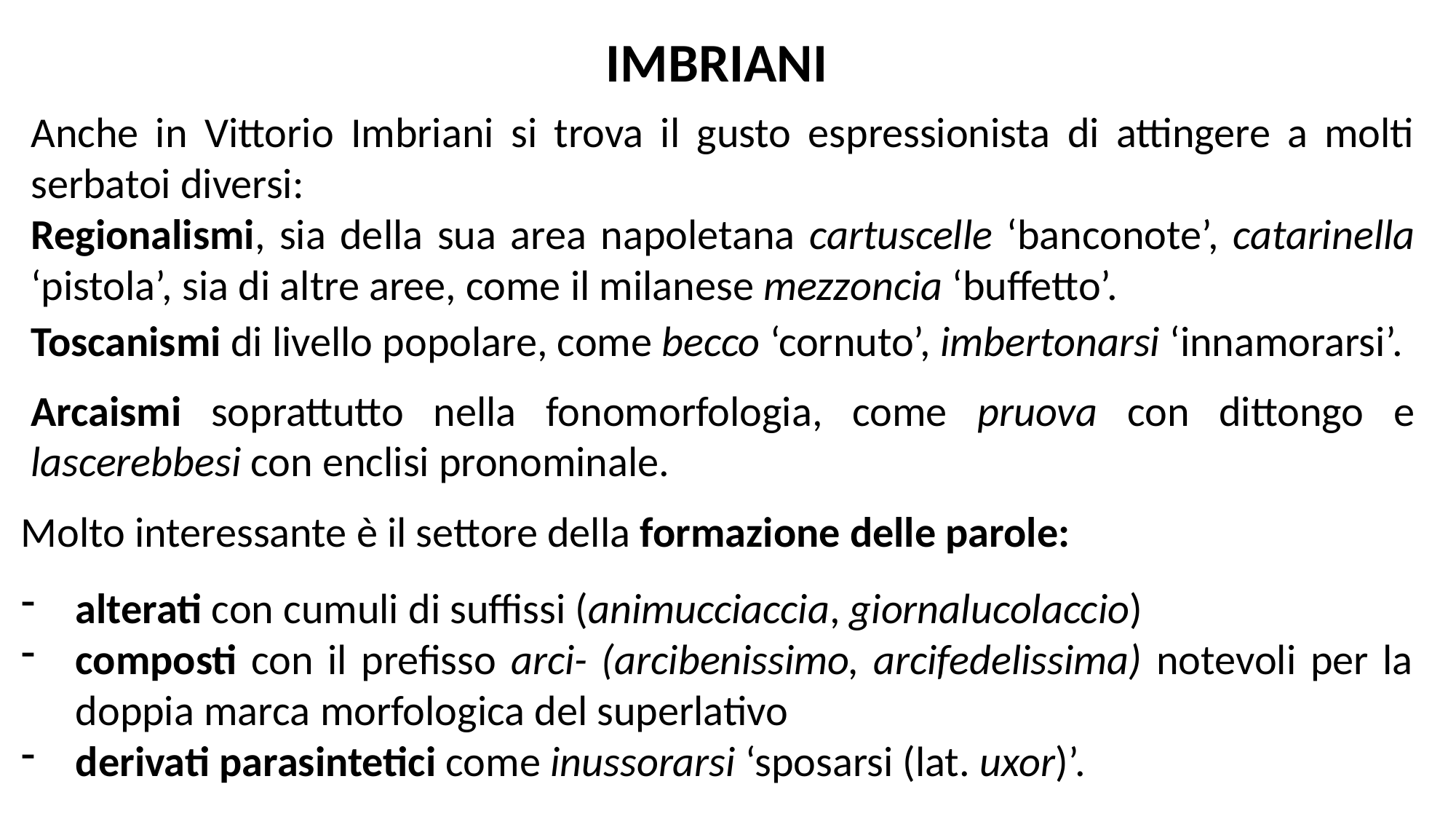

IMBRIANI
Anche in Vittorio Imbriani si trova il gusto espressionista di attingere a molti serbatoi diversi:
Regionalismi, sia della sua area napoletana cartuscelle ‘banconote’, catarinella ‘pistola’, sia di altre aree, come il milanese mezzoncia ‘buffetto’.
Toscanismi di livello popolare, come becco ‘cornuto’, imbertonarsi ‘innamorarsi’.
Arcaismi soprattutto nella fonomorfologia, come pruova con dittongo e lascerebbesi con enclisi pronominale.
Molto interessante è il settore della formazione delle parole:

alterati con cumuli di suffissi (animucciaccia, giornalucolaccio)
composti con il prefisso arci- (arcibenissimo, arcifedelissima) notevoli per la doppia marca morfologica del superlativo
derivati parasintetici come inussorarsi ‘sposarsi (lat. uxor)’.